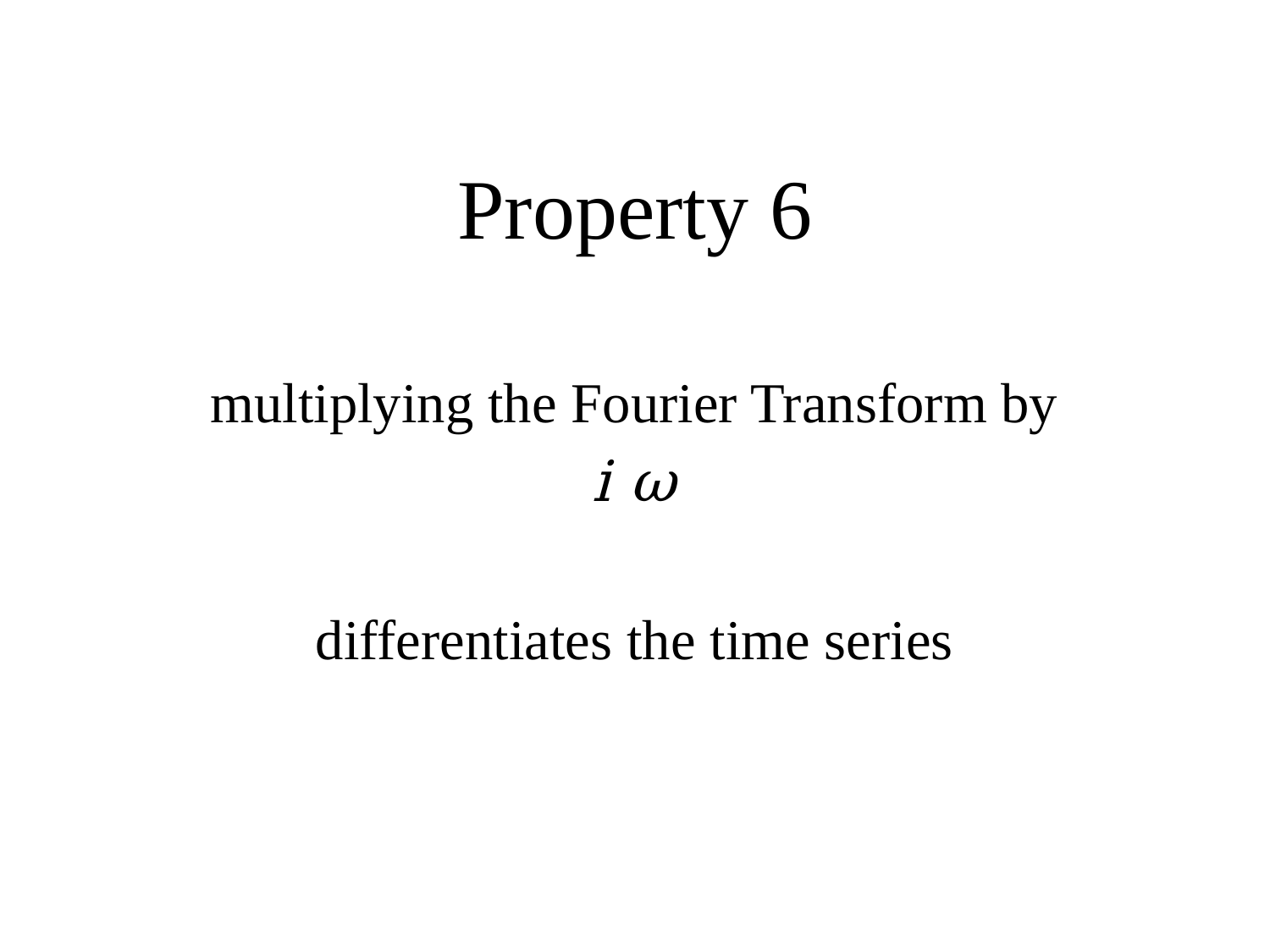

Property 6
multiplying the Fourier Transform by
i ω

differentiates the time series